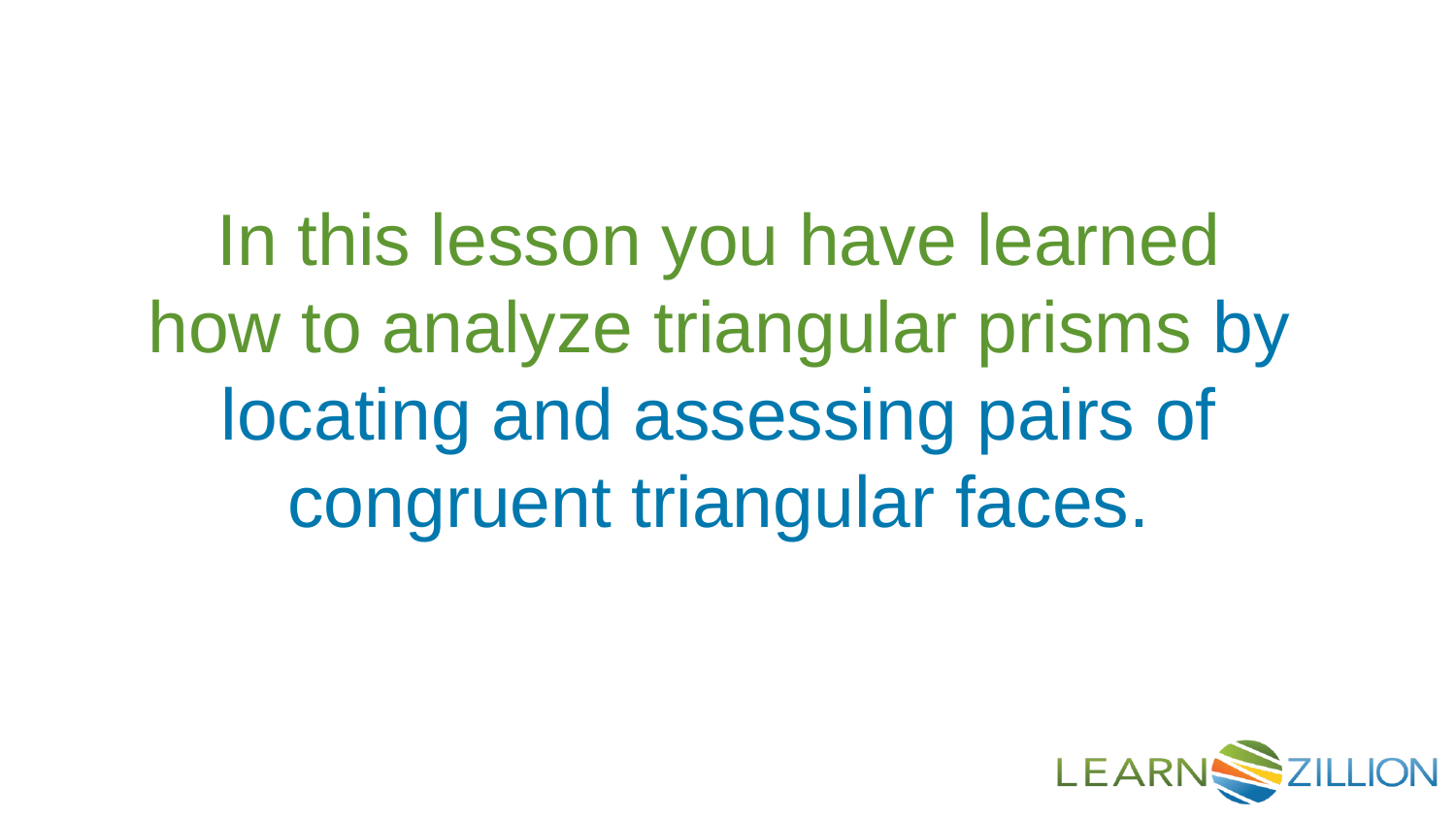

In this lesson you have learned how to analyze triangular prisms by locating and assessing pairs of congruent triangular faces.